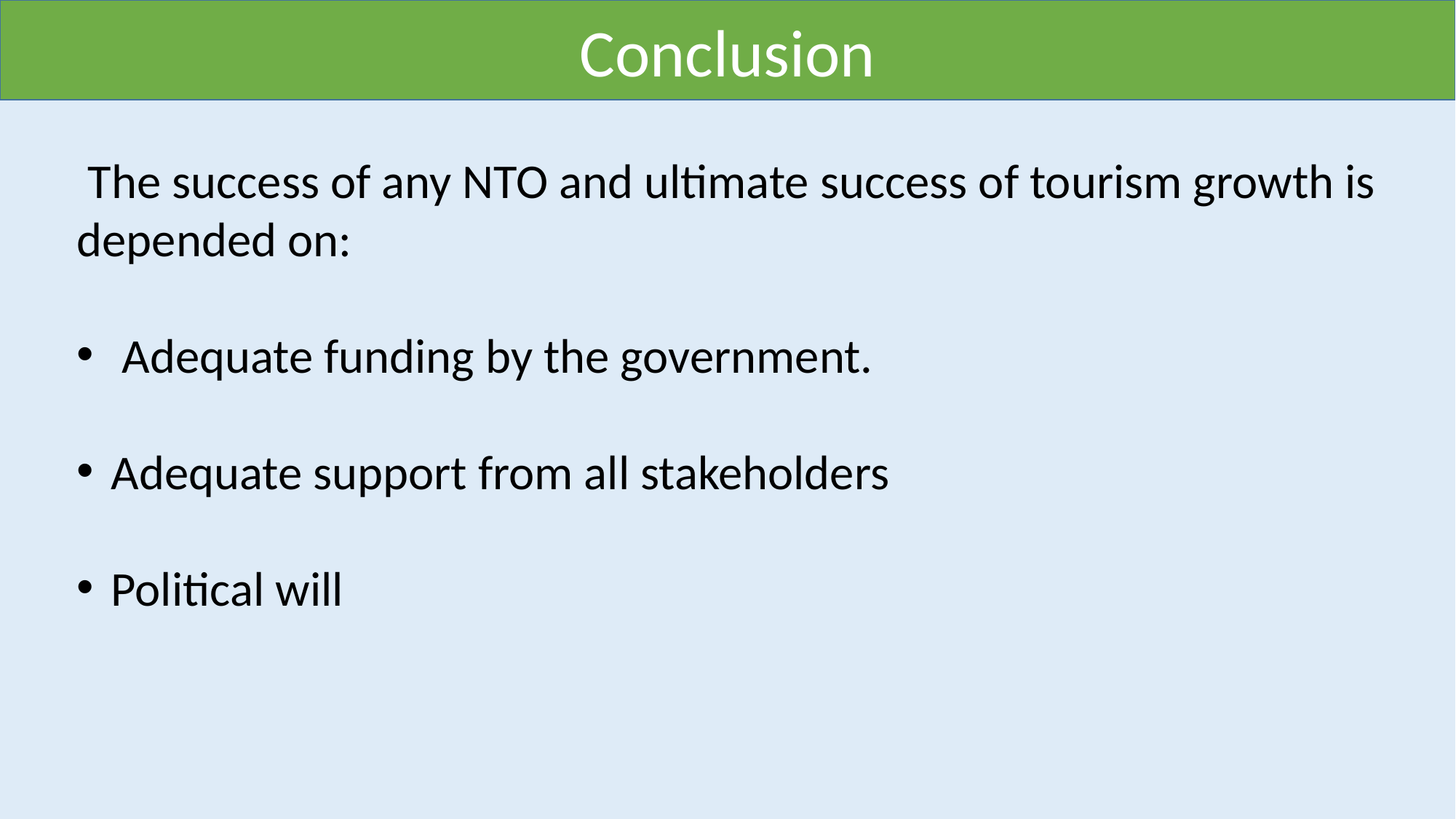

Conclusion
 The success of any NTO and ultimate success of tourism growth is depended on:

 Adequate funding by the government.

Adequate support from all stakeholders

Political will